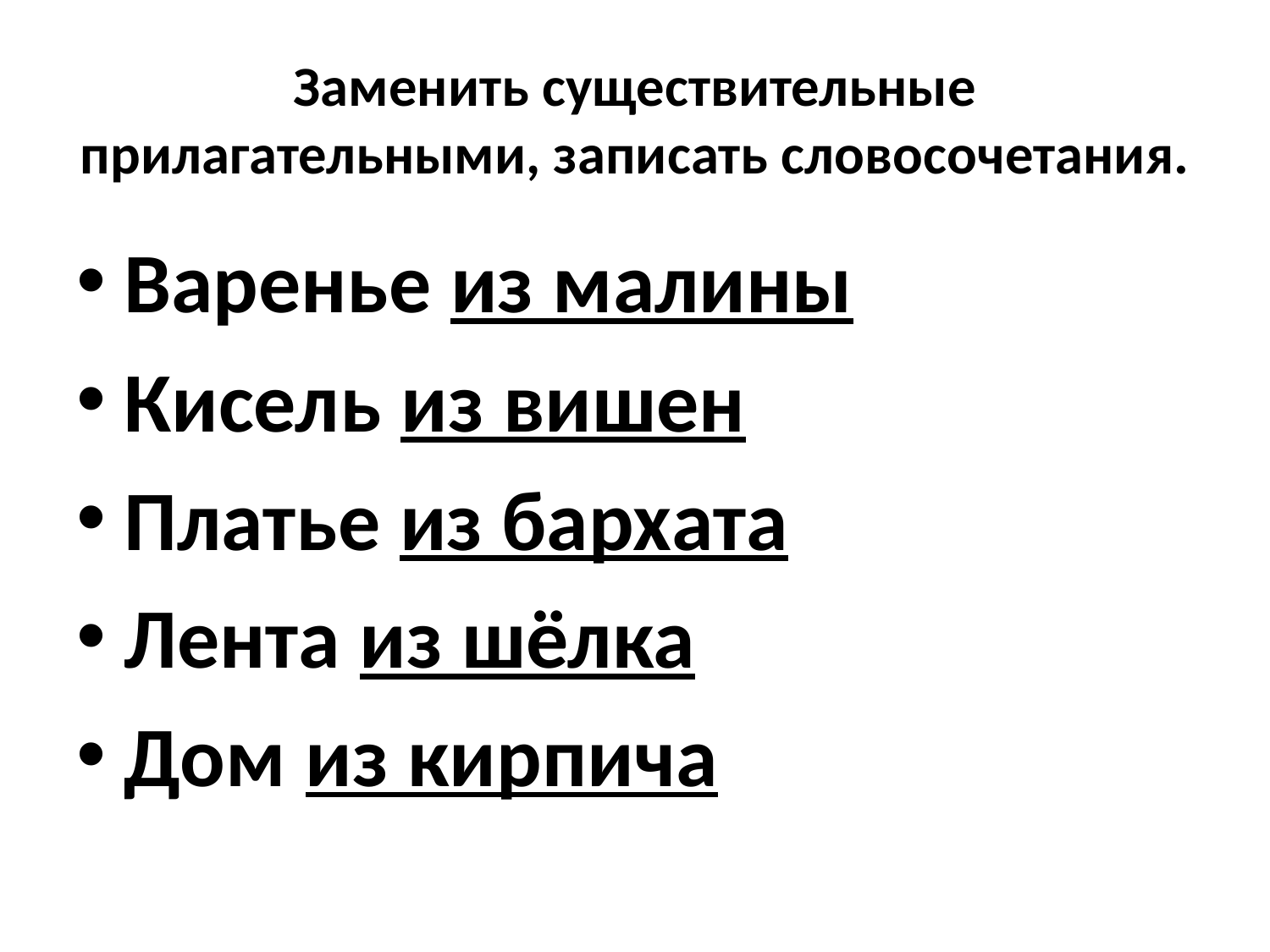

# Заменить существительные прилагательными, записать словосочетания.
Варенье из малины
Кисель из вишен
Платье из бархата
Лента из шёлка
Дом из кирпича